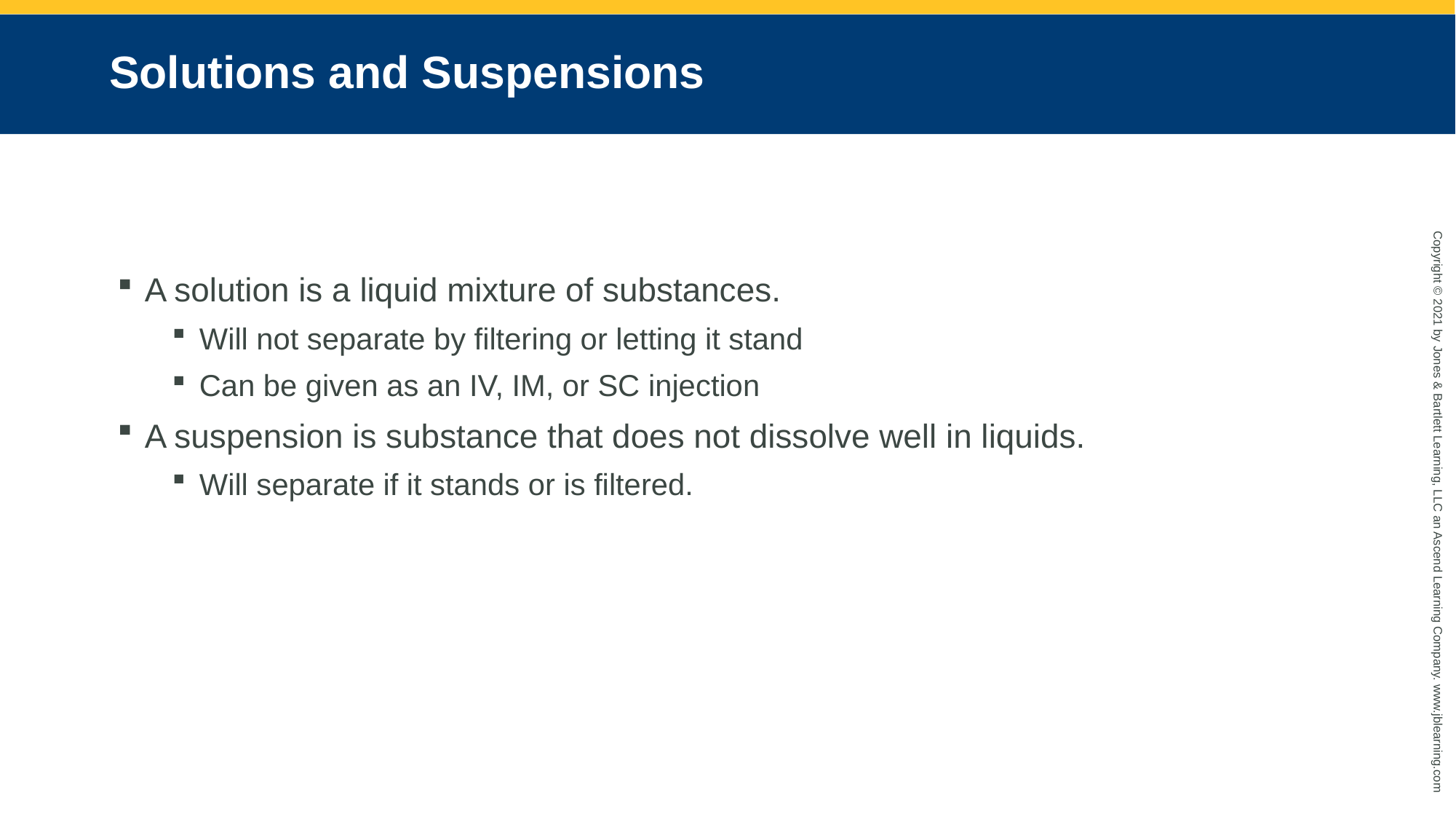

# Solutions and Suspensions
A solution is a liquid mixture of substances.
Will not separate by filtering or letting it stand
Can be given as an IV, IM, or SC injection
A suspension is substance that does not dissolve well in liquids.
Will separate if it stands or is filtered.